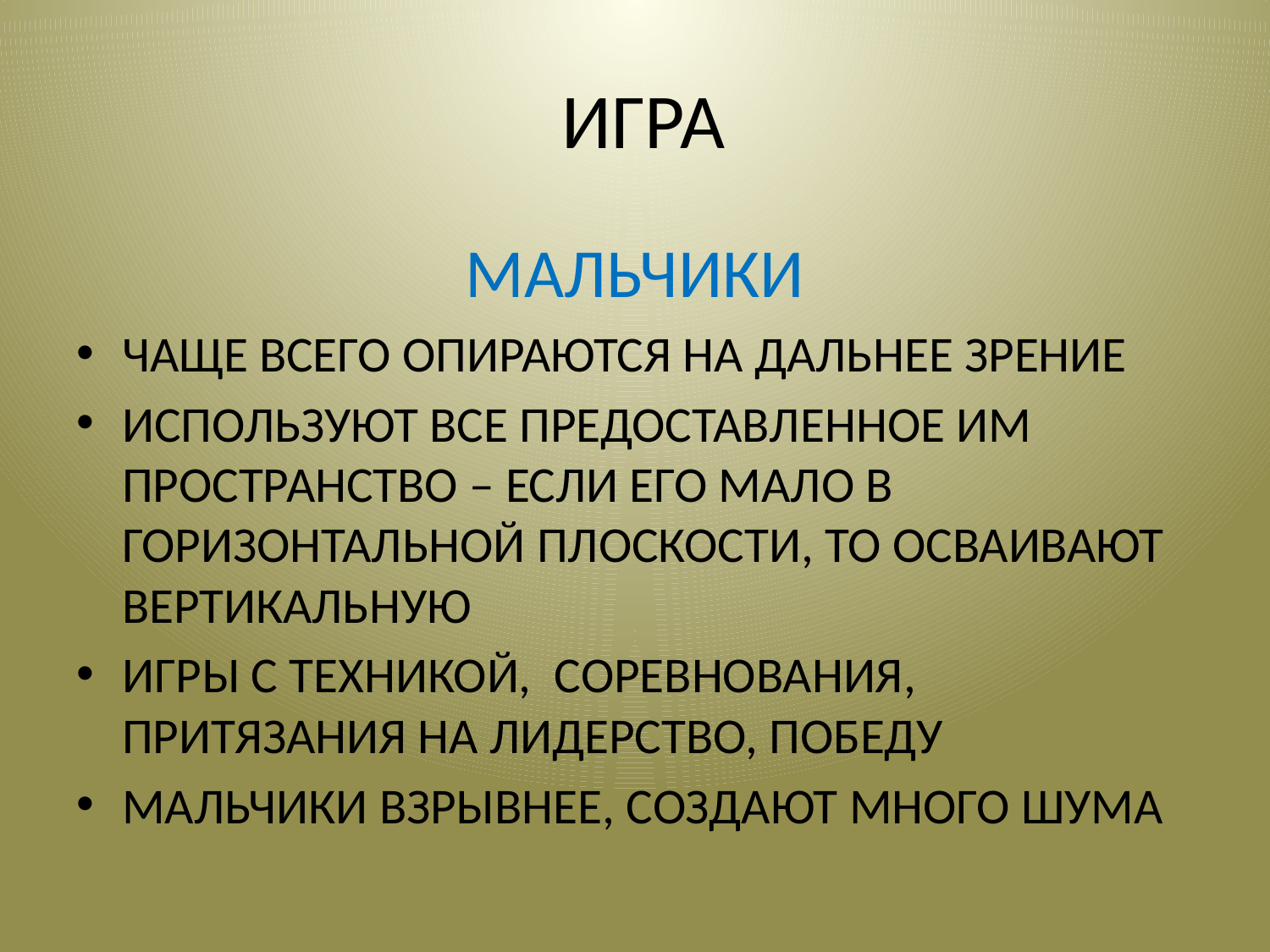

# ИГРА
МАЛЬЧИКИ
ЧАЩЕ ВСЕГО ОПИРАЮТСЯ НА ДАЛЬНЕЕ ЗРЕНИЕ
ИСПОЛЬЗУЮТ ВСЕ ПРЕДОСТАВЛЕННОЕ ИМ ПРОСТРАНСТВО – ЕСЛИ ЕГО МАЛО В ГОРИЗОНТАЛЬНОЙ ПЛОСКОСТИ, ТО ОСВАИВАЮТ ВЕРТИКАЛЬНУЮ
ИГРЫ С ТЕХНИКОЙ,  СОРЕВНОВАНИЯ, ПРИТЯЗАНИЯ НА ЛИДЕРСТВО, ПОБЕДУ
МАЛЬЧИКИ ВЗРЫВНЕЕ, СОЗДАЮТ МНОГО ШУМА